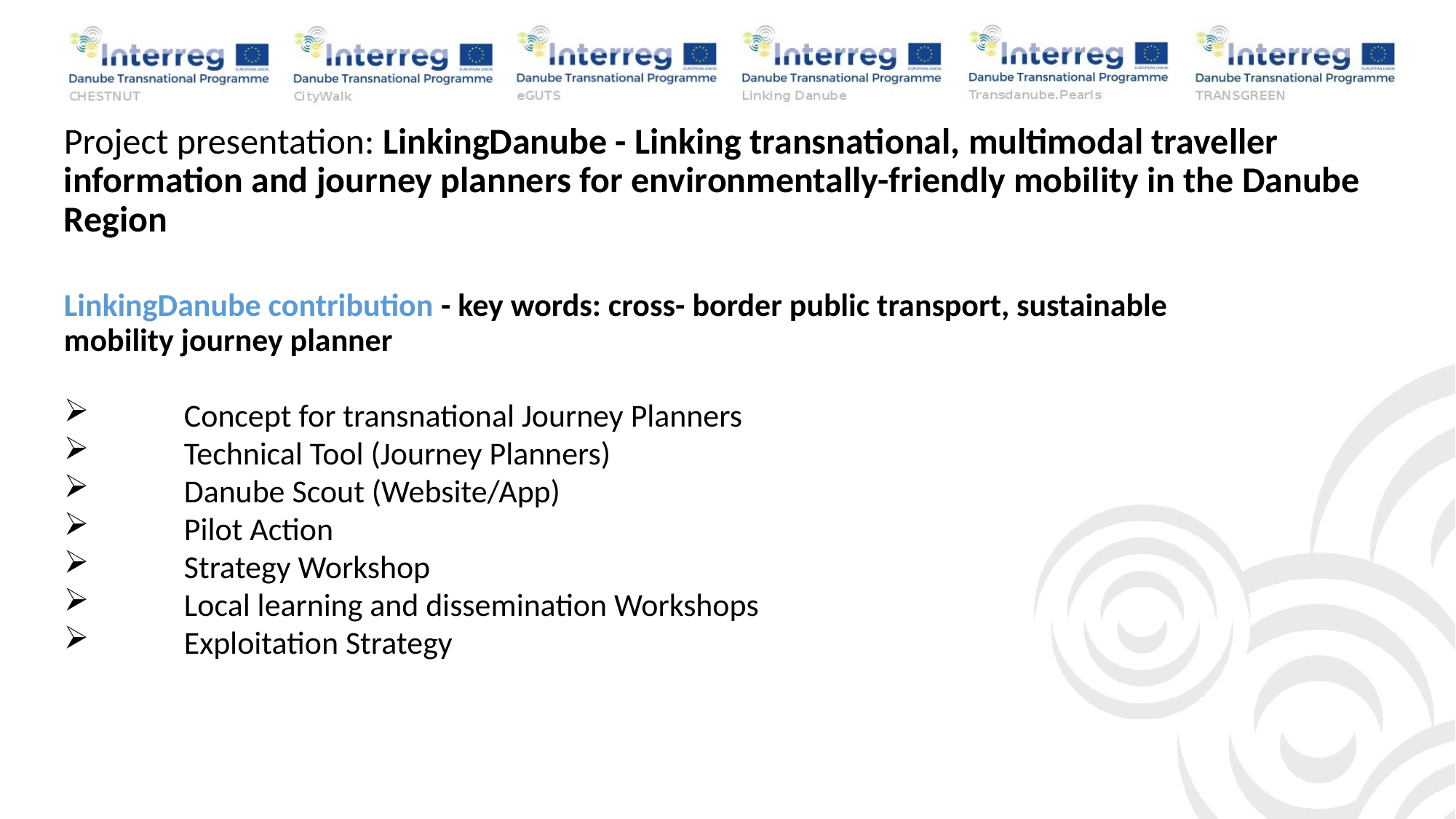

Project presentation: LinkingDanube - Linking transnational, multimodal traveller information and journey planners for environmentally-friendly mobility in the Danube Region

LinkingDanube contribution - key words: cross- border public transport, sustainable mobility journey planner

Concept for transnational Journey Planners
Technical Tool (Journey Planners)
Danube Scout (Website/App)
Pilot Action
Strategy Workshop
Local learning and dissemination Workshops
Exploitation Strategy